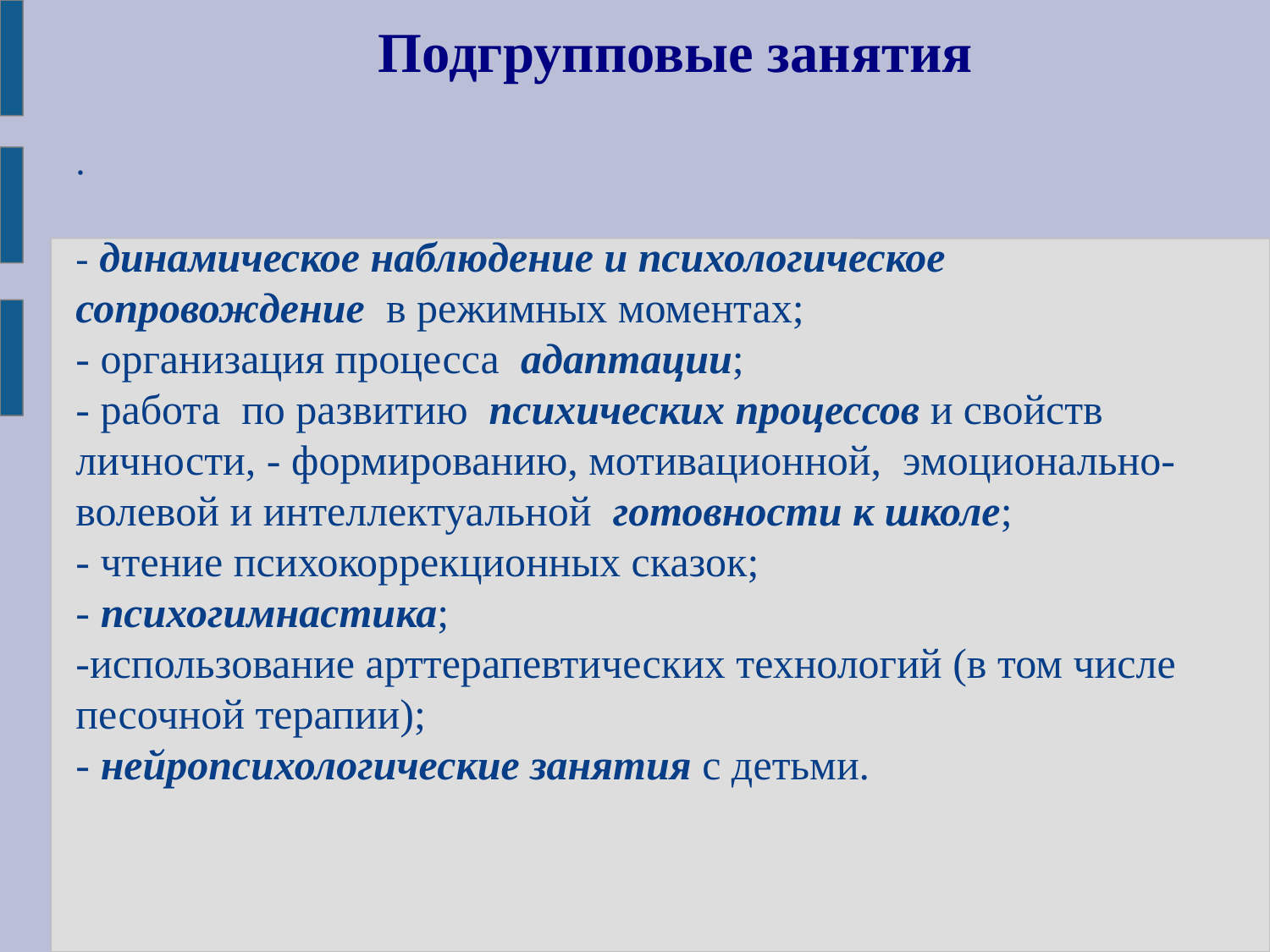

# Подгрупповые занятия
.

- динамическое наблюдение и психологическое сопровождение  в режимных моментах;
- организация процесса  адаптации;
- работа  по развитию  психических процессов и свойств личности, - формированию, мотивационной,  эмоционально-волевой и интеллектуальной  готовности к школе;
- чтение психокоррекционных сказок;
- психогимнастика;
-использование арттерапевтических технологий (в том числе песочной терапии);
- нейропсихологические занятия с детьми.